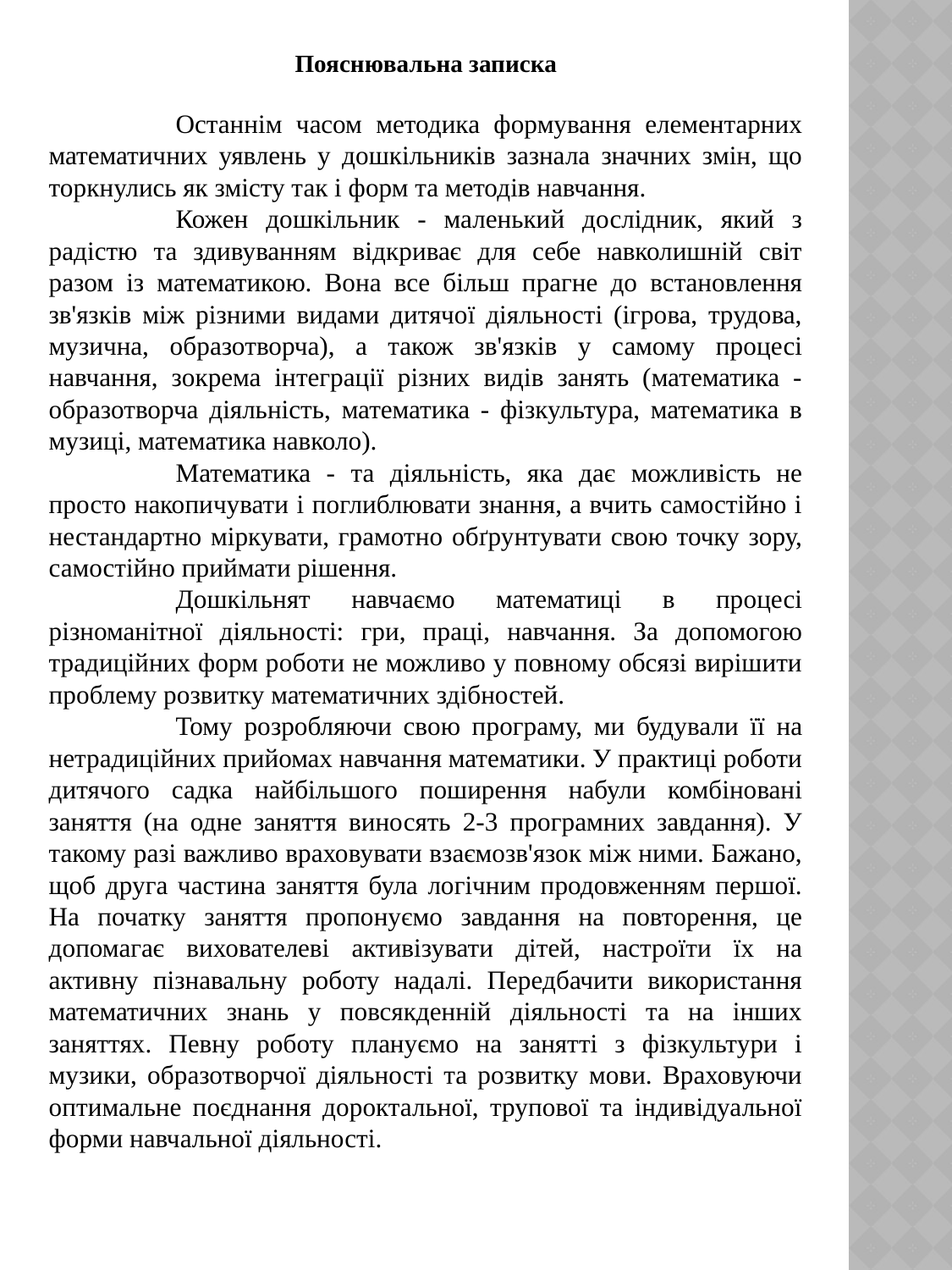

Пояснювальна записка

	Останнім часом методика формування елементарних математичних уявлень у дошкільників зазнала значних змін, що торкнулись як змісту так і форм та методів навчання.
	Кожен дошкільник - маленький дослідник, який з радістю та здивуванням відкриває для себе навколишній світ разом із математикою. Вона все більш прагне до встановлення зв'язків між різними видами дитячої діяльності (ігрова, трудова, музична, образотворча), а також зв'язків у самому процесі навчання, зокрема інтеграції різних видів занять (математика - образотворча діяльність, математика - фізкультура, математика в музиці, математика навколо).
	Математика - та діяльність, яка дає можливість не просто накопичувати і поглиблювати знання, а вчить самостійно і нестандартно міркувати, грамотно обґрунтувати свою точку зору, самостійно приймати рішення.
	Дошкільнят навчаємо математиці в процесі різноманітної діяльності: гри, праці, навчання. За допомогою традиційних форм роботи не можливо у повному обсязі вирішити проблему розвитку математичних здібностей.
	Тому розробляючи свою програму, ми будували її на нетрадиційних прийомах навчання математики. У практиці роботи дитячого садка найбільшого поширення набули комбіновані заняття (на одне заняття виносять 2-3 програмних завдання). У такому разі важливо враховувати взаємозв'язок між ними. Бажано, щоб друга частина заняття була логічним продовженням першої. На початку заняття пропонуємо завдання на повторення, це допомагає вихователеві активізувати дітей, настроїти їх на активну пізнавальну роботу надалі. Передбачити використання математичних знань у повсякденній діяльності та на інших заняттях. Певну роботу плануємо на занятті з фізкультури і музики, образотворчої діяльності та розвитку мови. Враховуючи оптимальне поєднання дороктальної, трупової та індивідуальної форми навчальної діяльності.